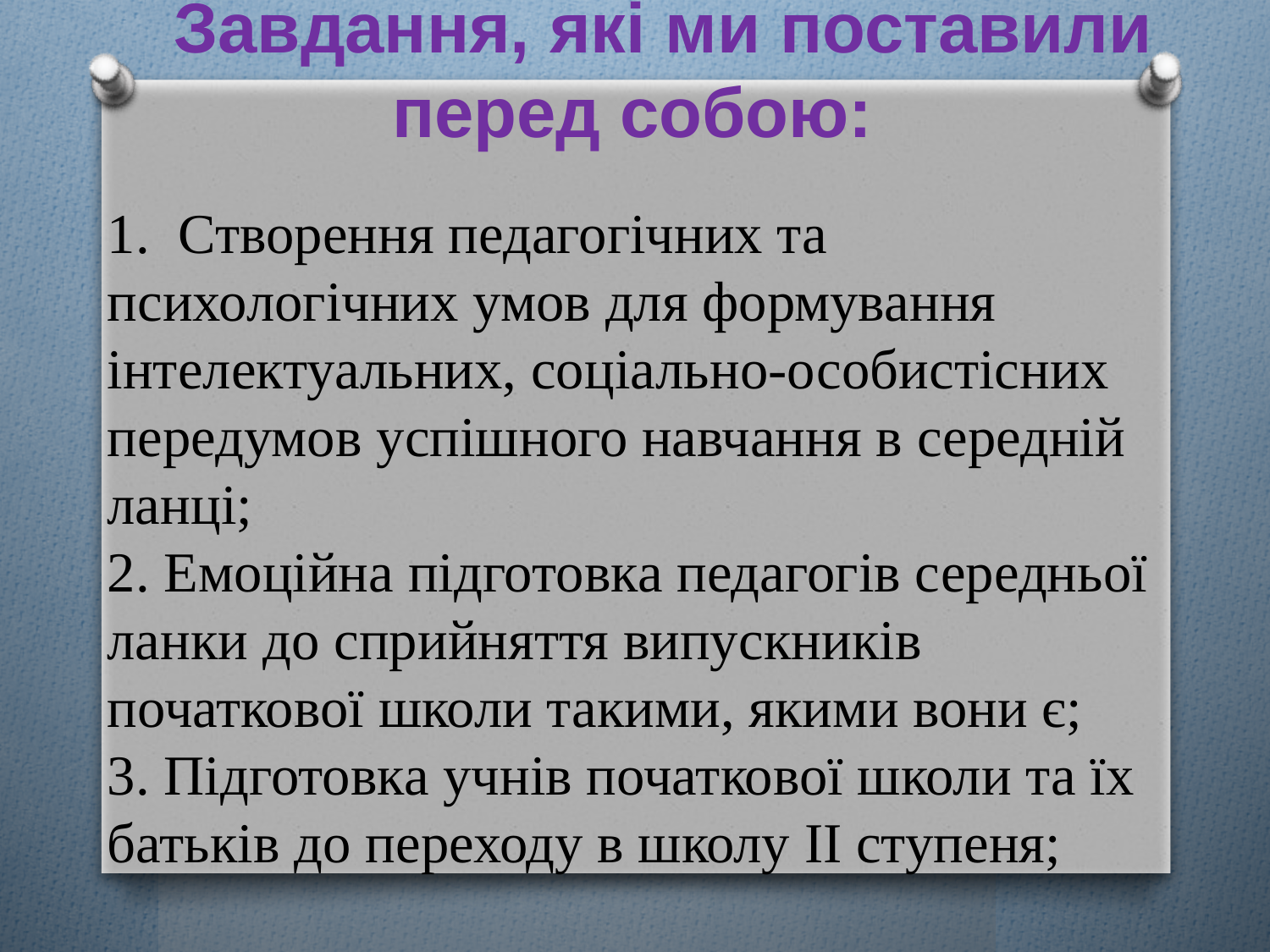

Завдання, які ми поставили перед собою:
1.  Створення педагогічних та психологічних умов для формування інтелектуальних, соціально-особистісних передумов успішного навчання в середній ланці;
2. Емоційна підготовка педагогів середньої ланки до сприйняття випускників початкової школи такими, якими вони є;
3. Підготовка учнів початкової школи та їх батьків до переходу в школу ІІ ступеня;